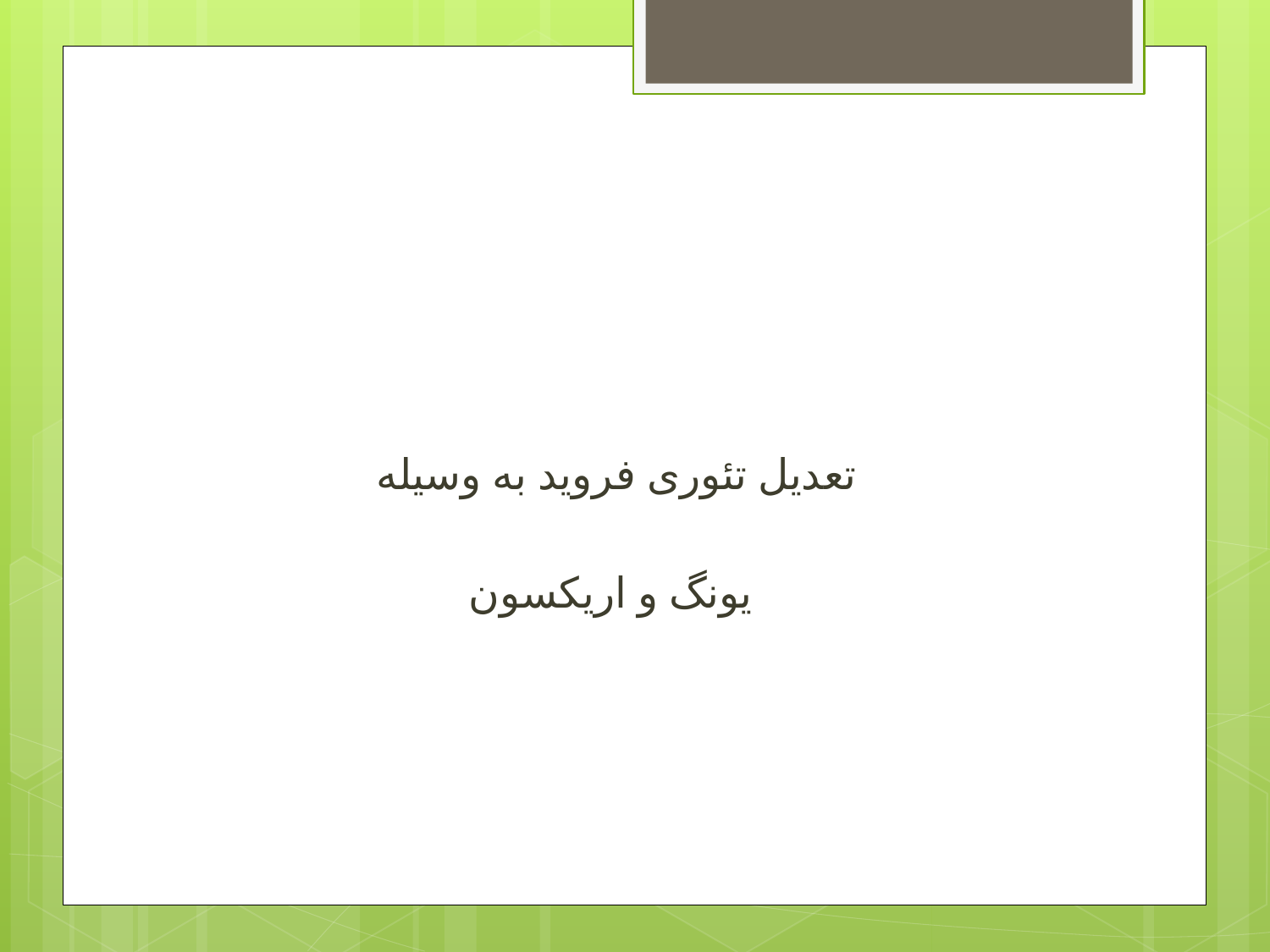

#

تعدیل تئوری فروید به وسیله

یونگ و اریکسون